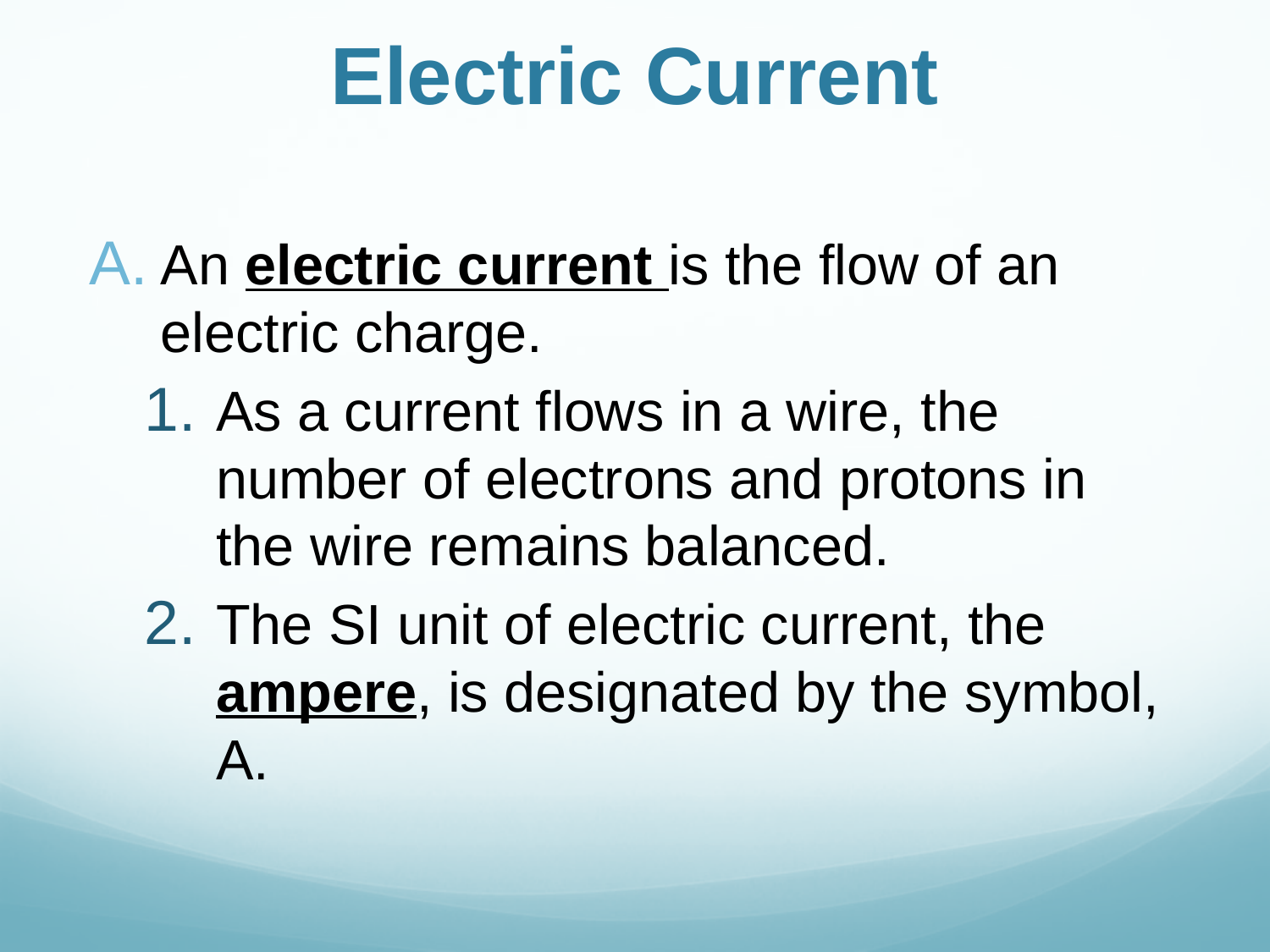

# Electric Current
An electric current is the flow of an electric charge.
As a current flows in a wire, the number of electrons and protons in the wire remains balanced.
The SI unit of electric current, the ampere, is designated by the symbol, A.